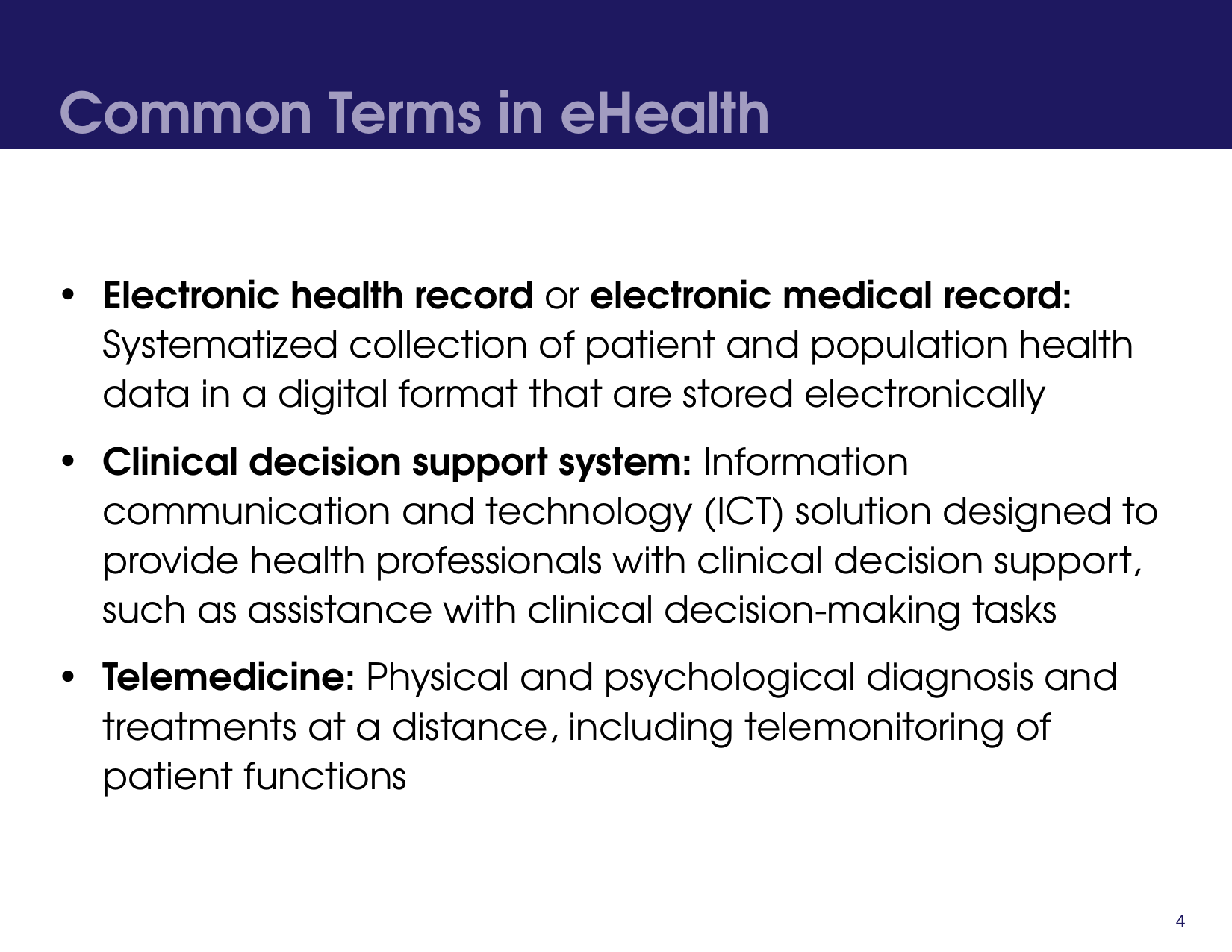

# Common Terms in eHealth
Electronic health record or electronic medical record: Systematized collection of patient and population health data in a digital format that are stored electronically
Clinical decision support system: Information communication and technology (ICT) solution designed to provide health professionals with clinical decision support, such as assistance with clinical decision-making tasks
Telemedicine: Physical and psychological diagnosis and treatments at a distance, including telemonitoring of patient functions
4